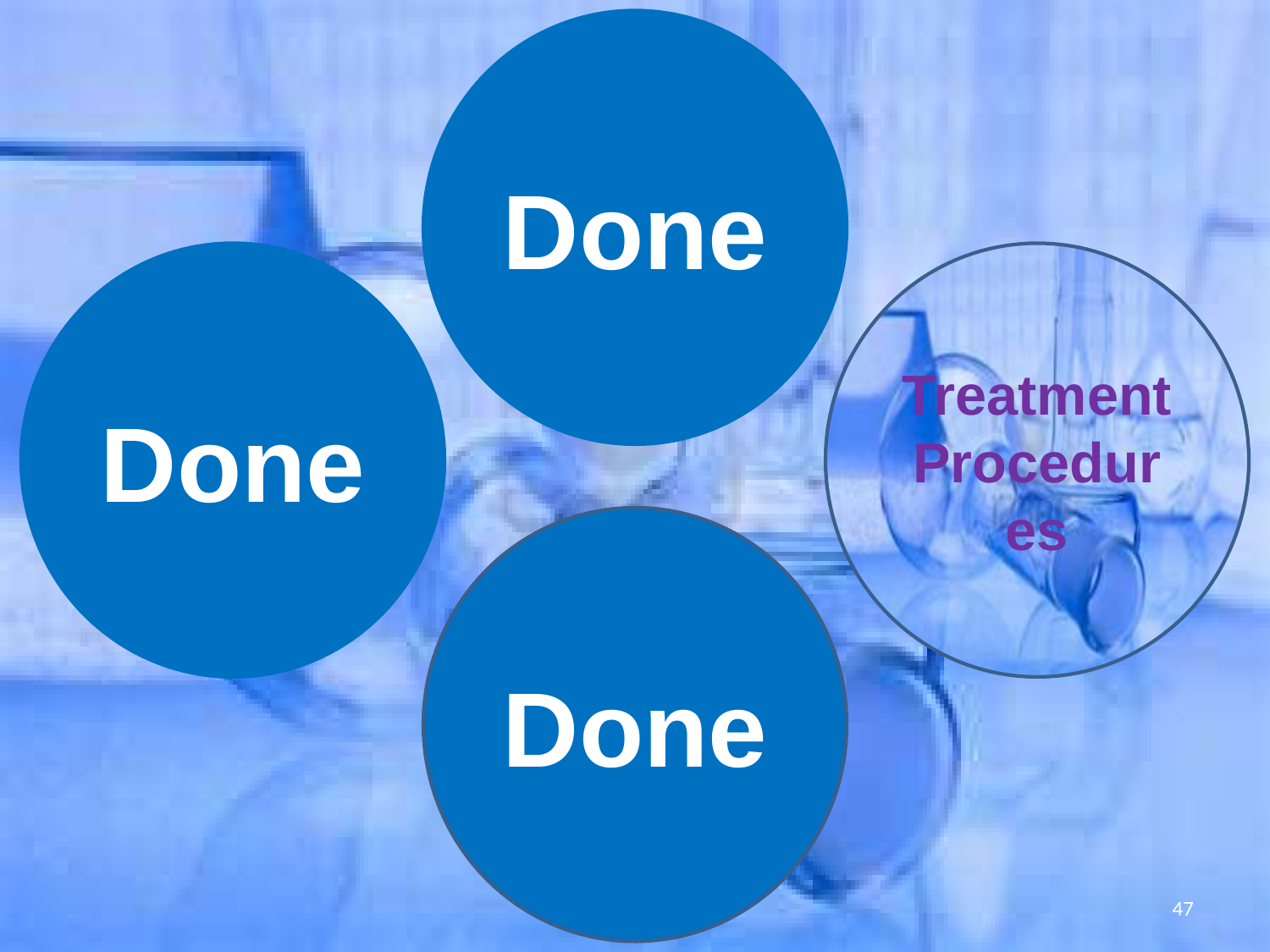

Done
Done
Treatment Procedures
Laboratory Tests
&
Diagnostic Procedures
Done
47